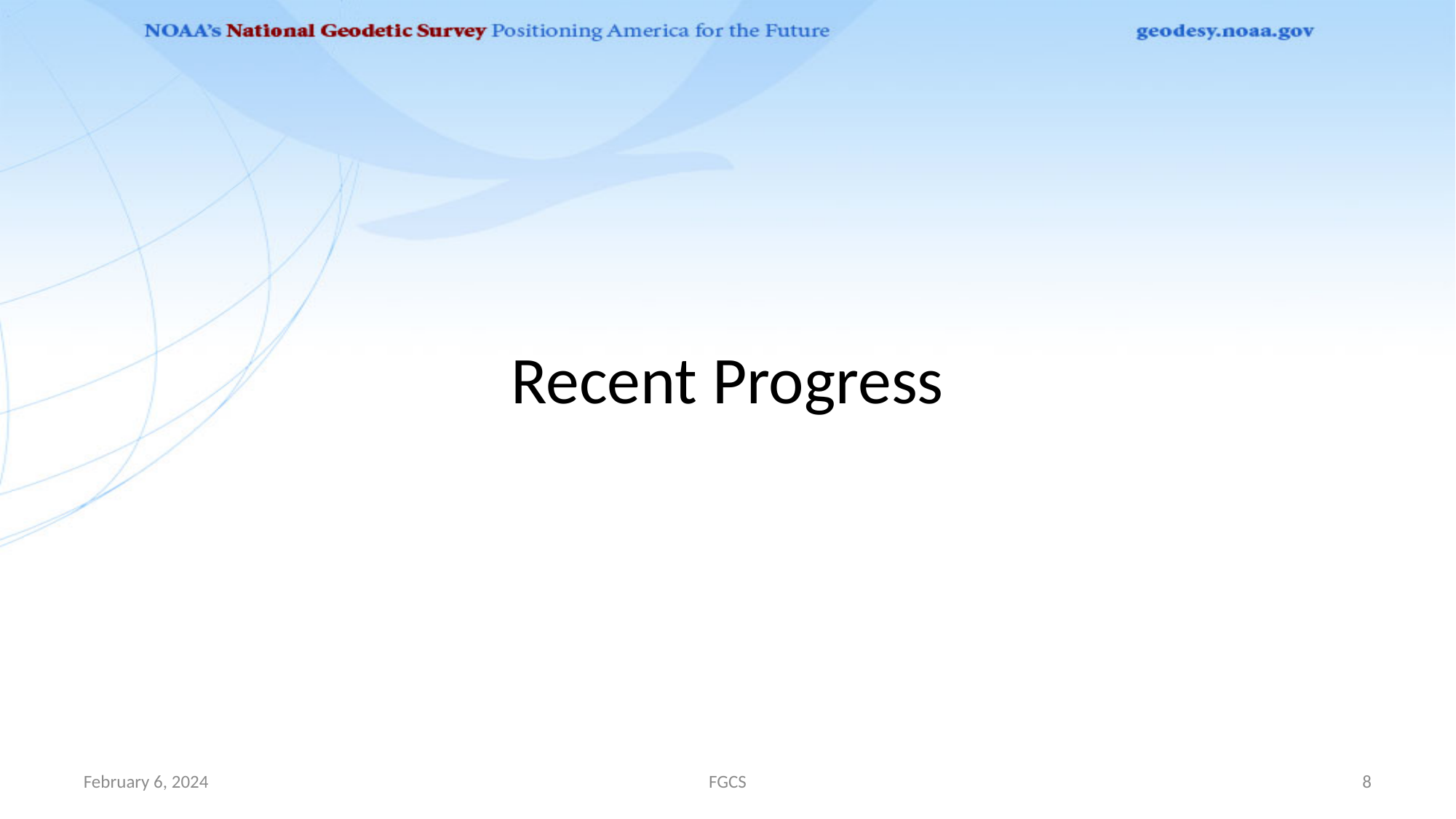

# Recent Progress
February 6, 2024
FGCS
8